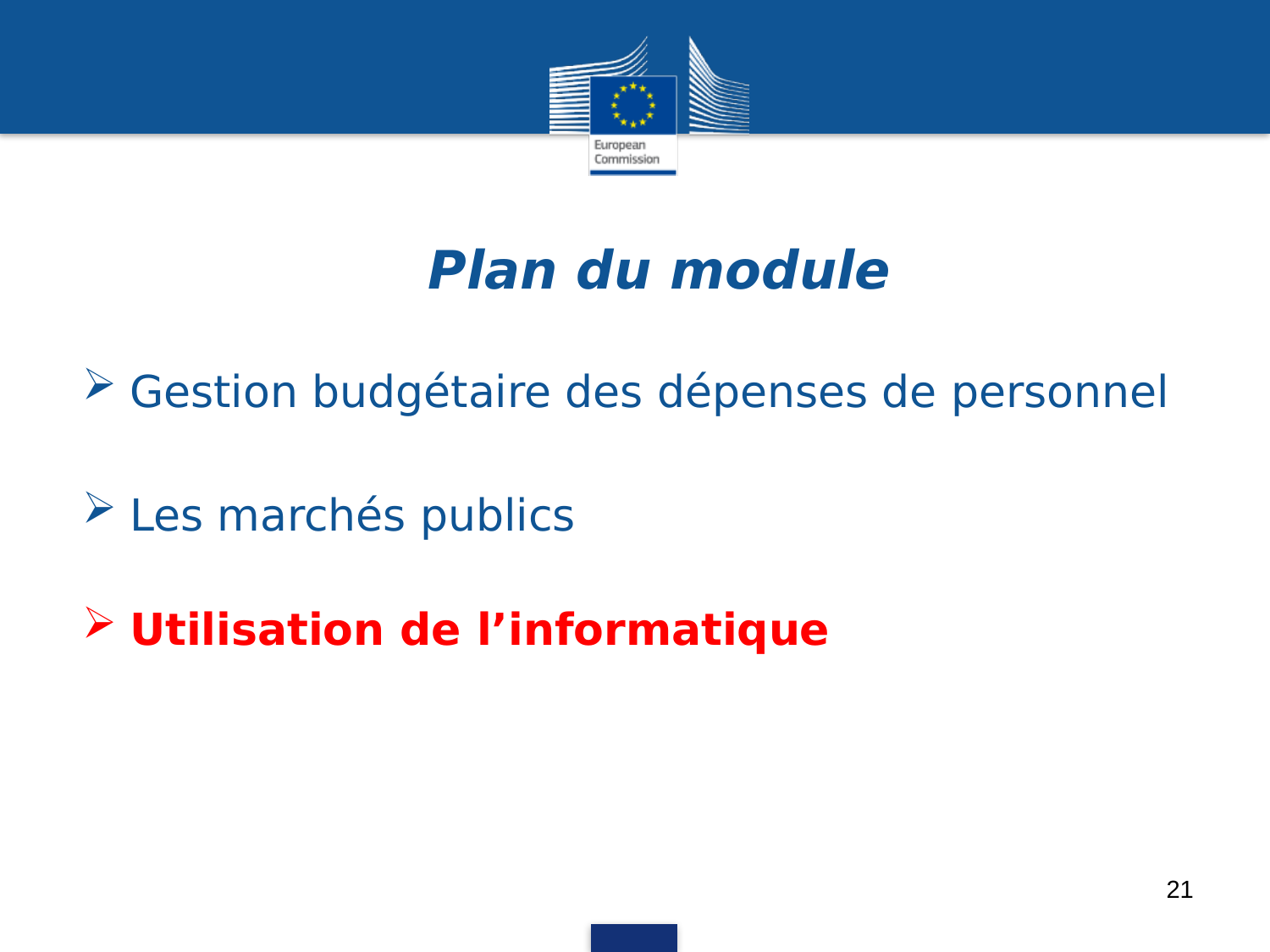

# Plan du module
Gestion budgétaire des dépenses de personnel

Les marchés publics
Utilisation de l’informatique

21